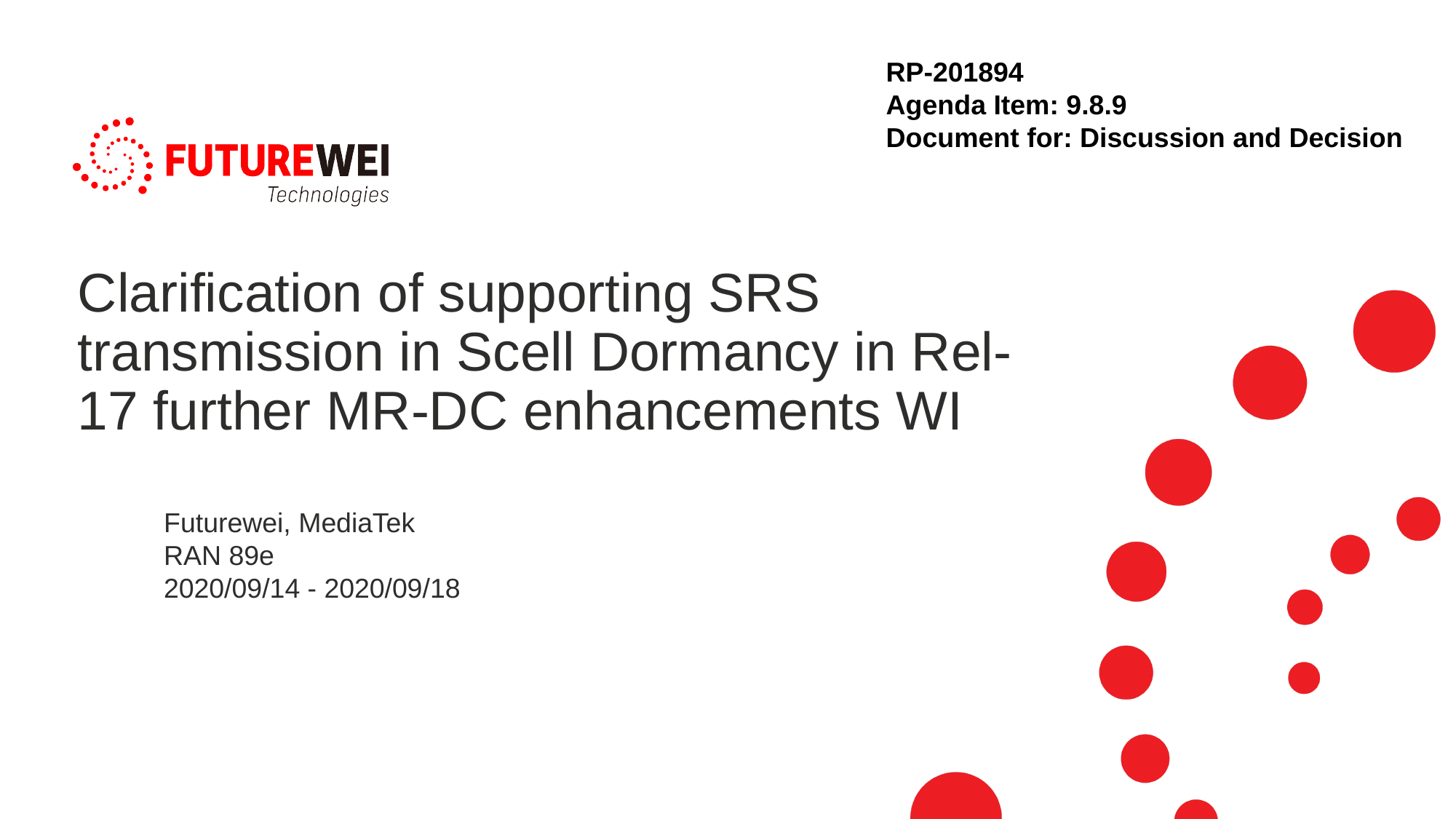

RP-201894
Agenda Item: 9.8.9
Document for: Discussion and Decision
# Clarification of supporting SRS transmission in Scell Dormancy in Rel-17 further MR-DC enhancements WI
Futurewei, MediaTek
RAN 89e
2020/09/14 - 2020/09/18